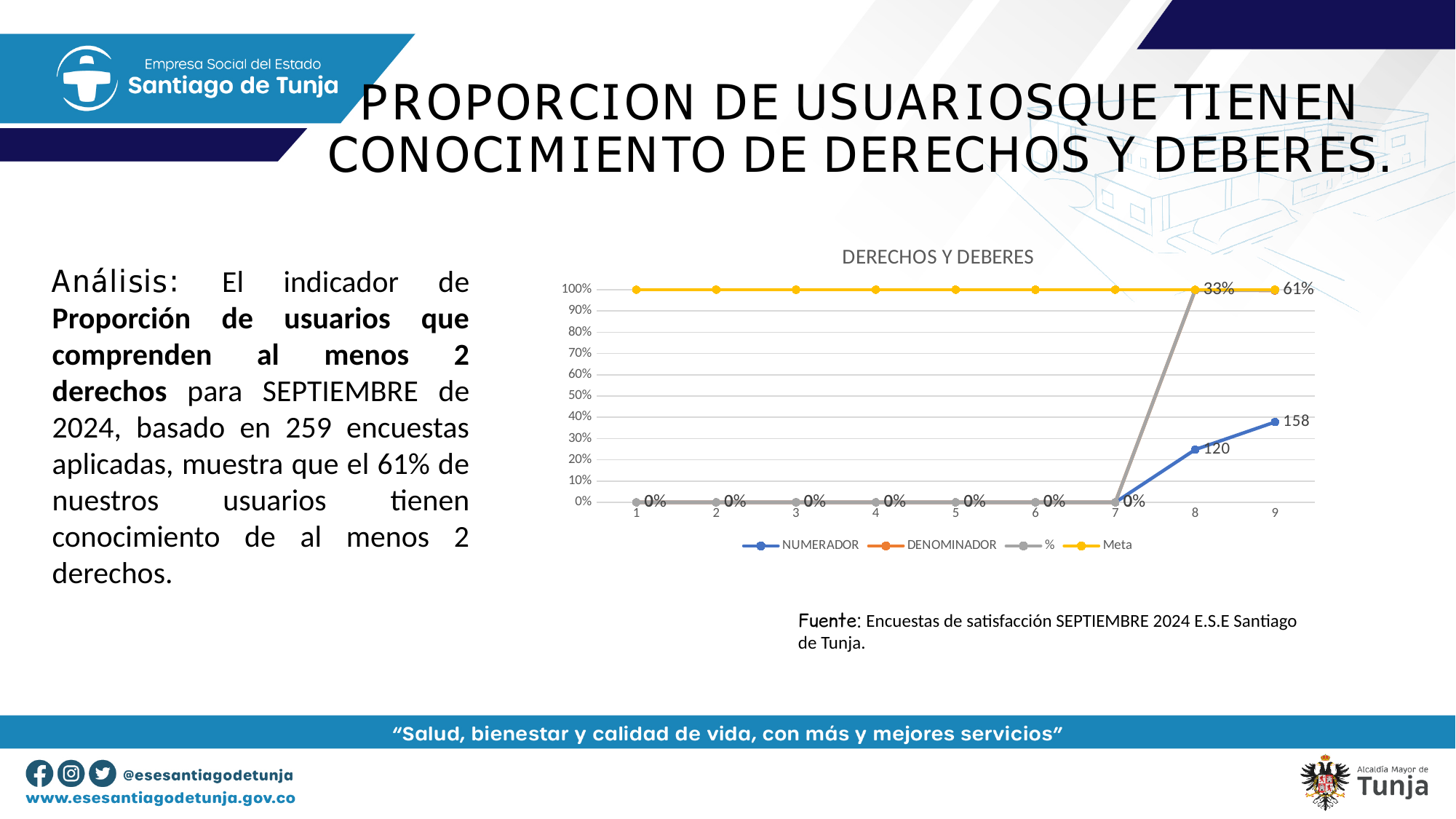

PROPORCION DE USUARIOSQUE TIENEN CONOCIMIENTO DE DERECHOS Y DEBERES.

### Chart: DERECHOS Y DEBERES

| Category | NUMERADOR | DENOMINADOR | % | Meta |
|---|---|---|---|---|
Análisis: El indicador de Proporción de usuarios que comprenden al menos 2 derechos para SEPTIEMBRE de 2024, basado en 259 encuestas aplicadas, muestra que el 61% de nuestros usuarios tienen conocimiento de al menos 2 derechos.
Fuente: Encuestas de satisfacción SEPTIEMBRE 2024 E.S.E Santiago de Tunja.